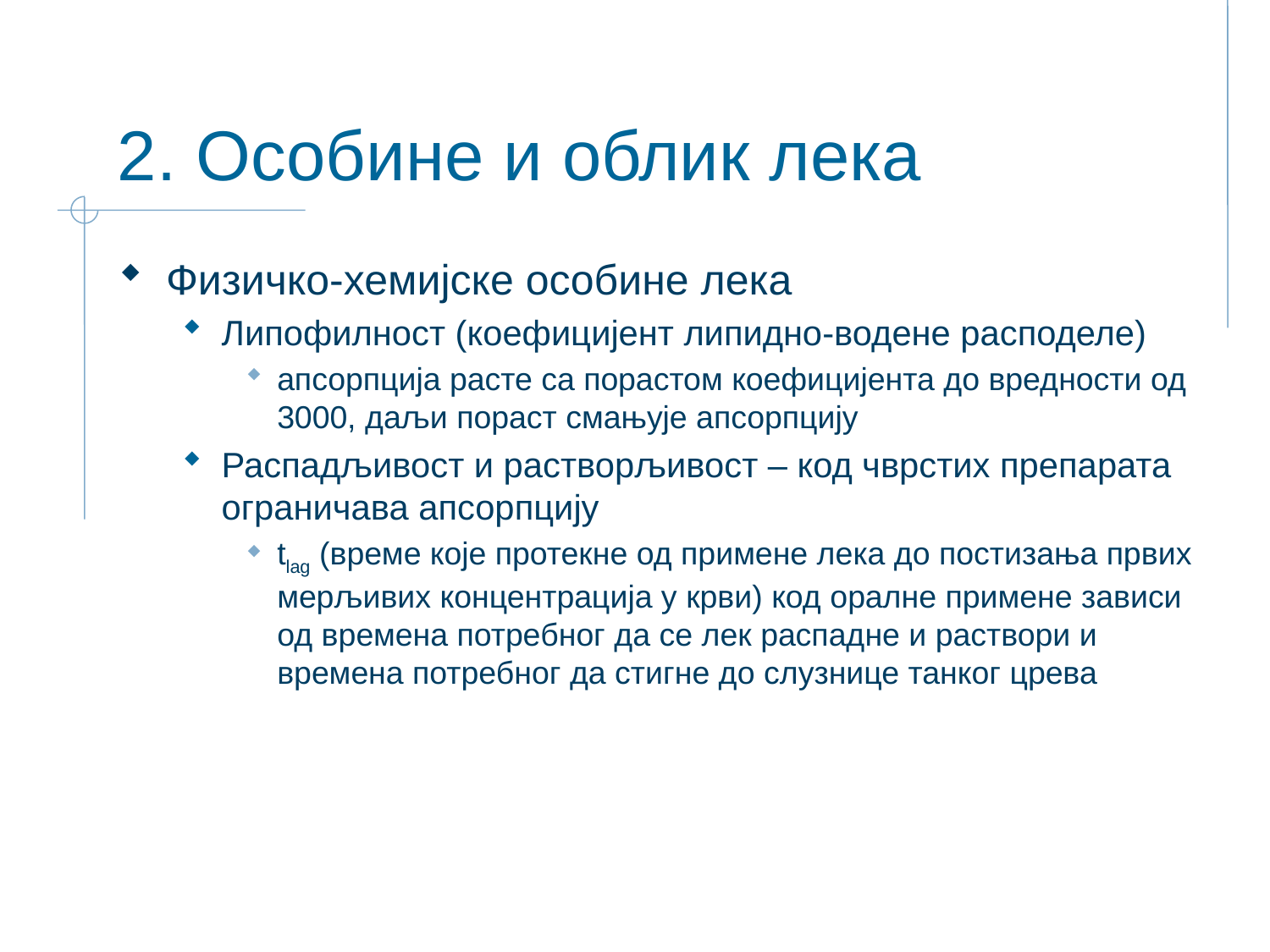

# 2. Особине и облик лека
Физичко-хемијске особине лека
Липофилност (коефицијент липидно-водене расподеле)
апсорпција расте са порастом коефицијента до вредности од 3000, даљи пораст смањује апсорпцију
Распадљивост и растворљивост – код чврстих препарата ограничава апсорпцију
tlag (време које протекне од примене лека до постизања првих мерљивих концентрација у крви) код оралне примене зависи од времена потребног да се лек распадне и раствори и времена потребног да стигне до слузнице танког црева